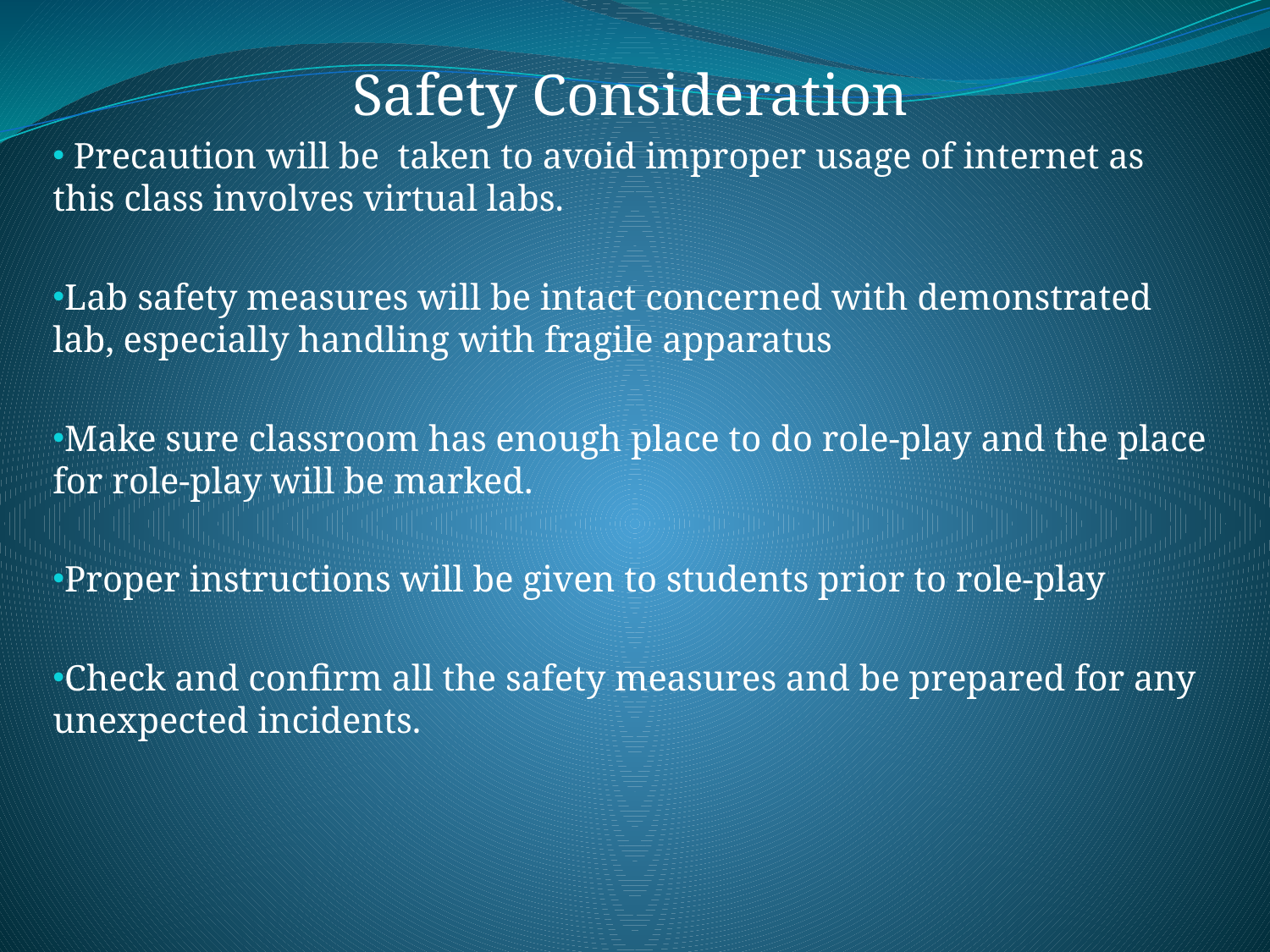

Safety Consideration
 Precaution will be  taken to avoid improper usage of internet as this class involves virtual labs.

Lab safety measures will be intact concerned with demonstrated lab, especially handling with fragile apparatus

Make sure classroom has enough place to do role-play and the place for role-play will be marked.

Proper instructions will be given to students prior to role-play

Check and confirm all the safety measures and be prepared for any unexpected incidents.